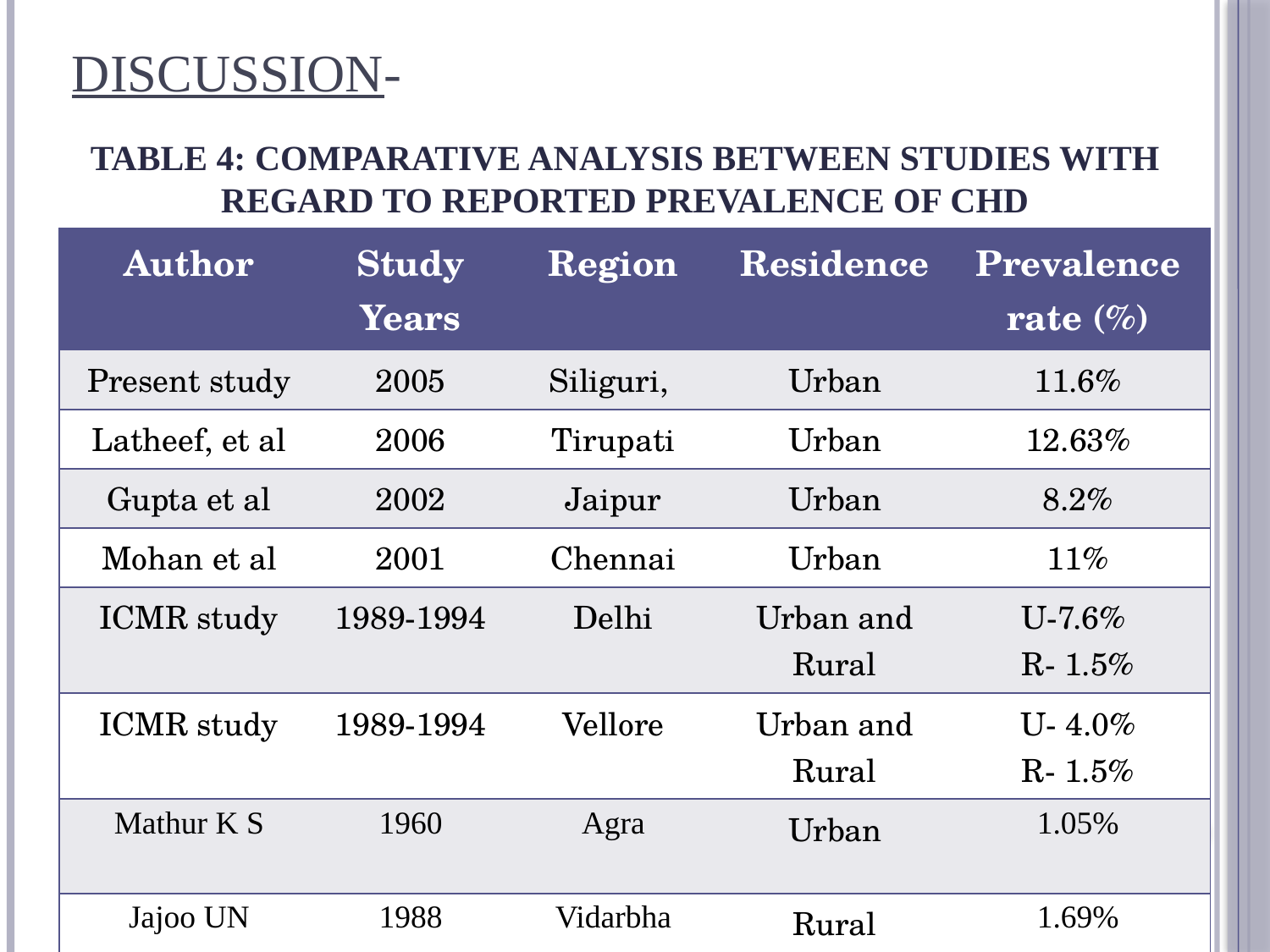

# Discussion-
TABLE 4: COMPARATIVE ANALYSIS BETWEEN STUDIES WITH REGARD TO REPORTED PREVALENCE OF CHD
| Author | Study Years | Region | Residence | Prevalence rate (%) |
| --- | --- | --- | --- | --- |
| Present study | 2005 | Siliguri, | Urban | 11.6% |
| Latheef, et al | 2006 | Tirupati | Urban | 12.63% |
| Gupta et al | 2002 | Jaipur | Urban | 8.2% |
| Mohan et al | 2001 | Chennai | Urban | 11% |
| ICMR study | 1989-1994 | Delhi | Urban and Rural | U-7.6% R- 1.5% |
| ICMR study | 1989-1994 | Vellore | Urban and Rural | U- 4.0% R- 1.5% |
| Mathur K S | 1960 | Agra | Urban | 1.05% |
| Jajoo UN | 1988 | Vidarbha | Rural | 1.69% |